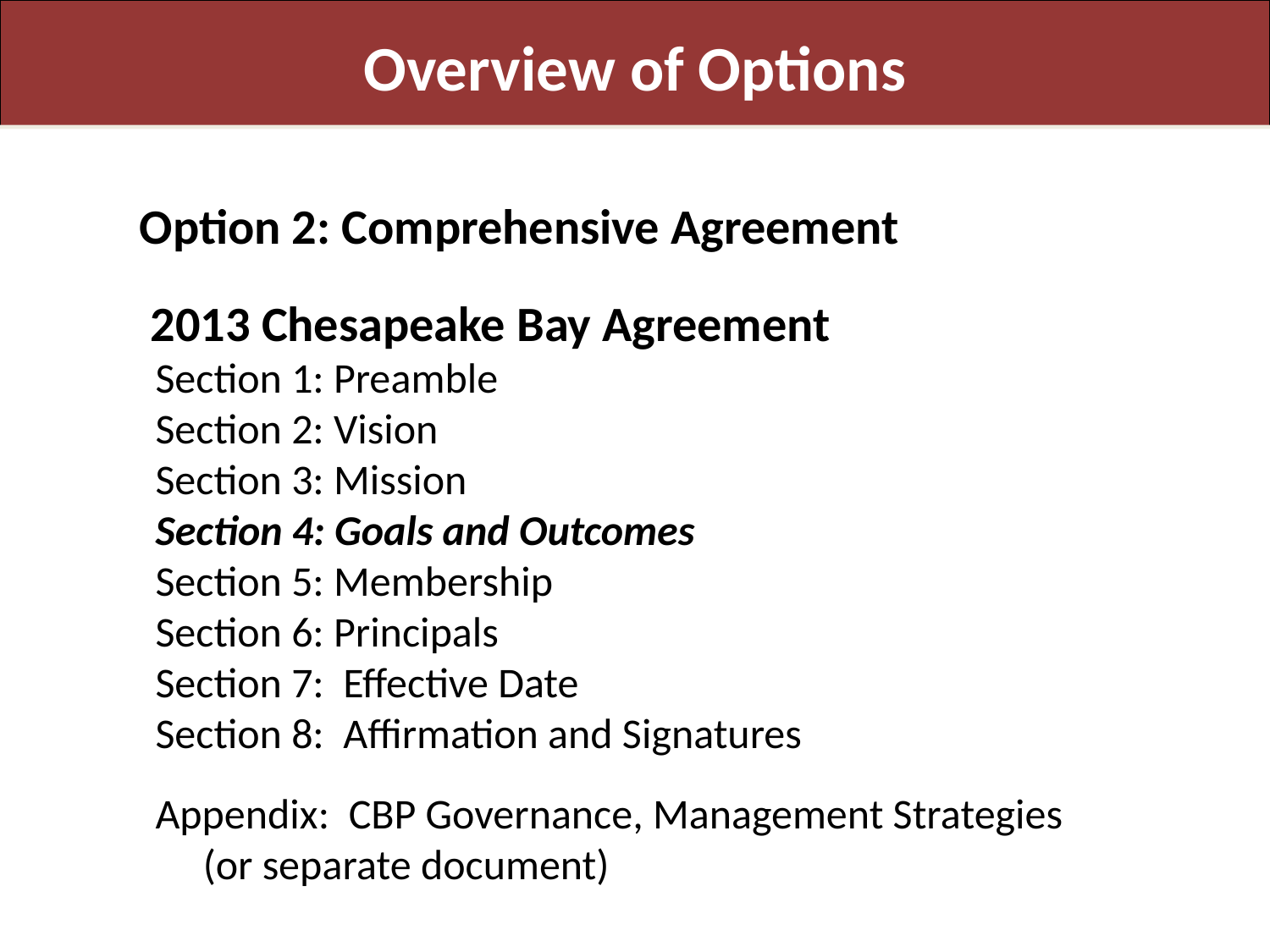

Overview of Options
Option 2: Comprehensive Agreement

 2013 Chesapeake Bay Agreement
Section 1: Preamble
Section 2: Vision
Section 3: Mission
Section 4: Goals and Outcomes
Section 5: Membership
Section 6: Principals
Section 7:  Effective Date
Section 8:  Affirmation and Signatures

Appendix:  CBP Governance, Management Strategies (or separate document)